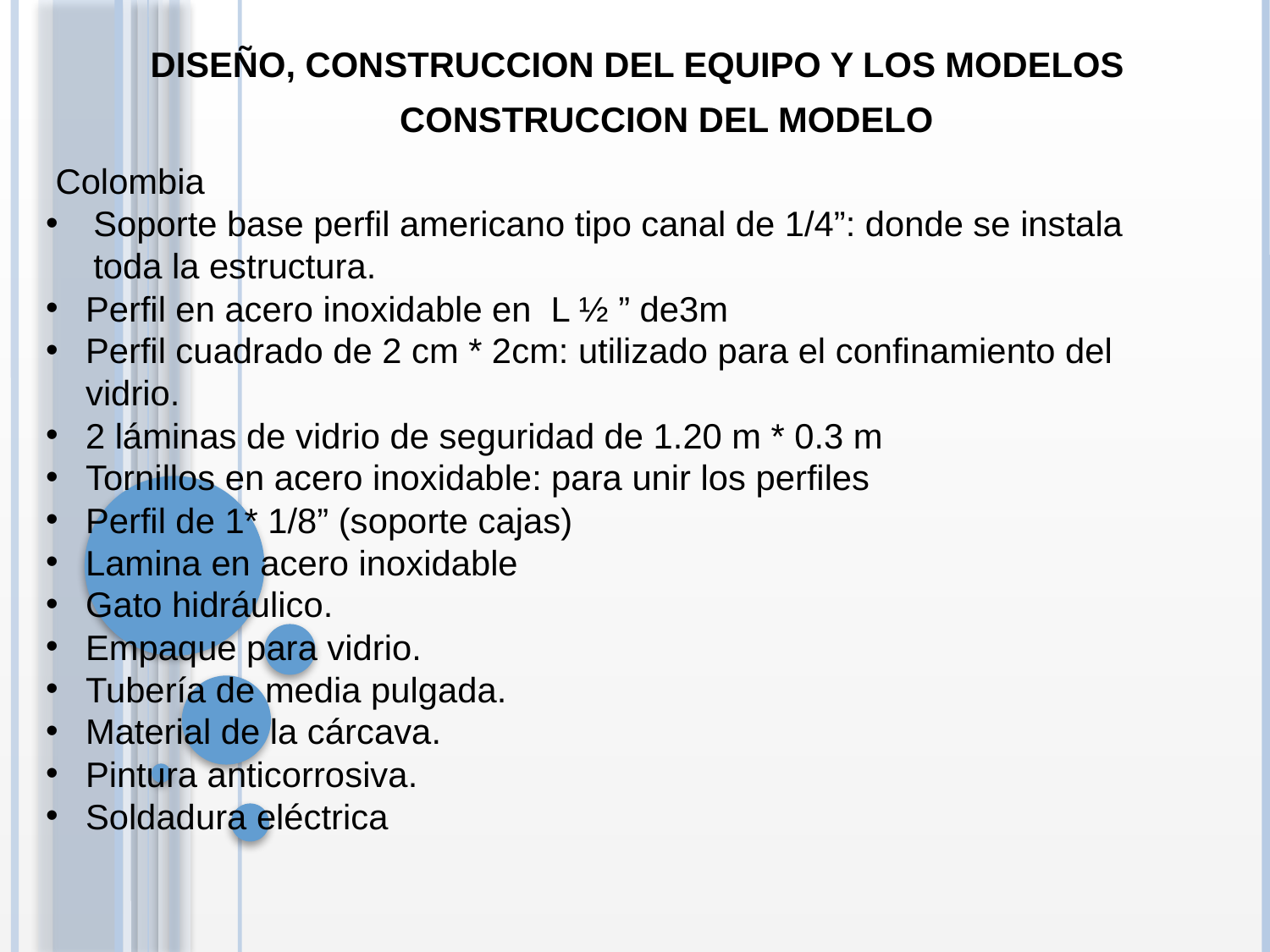

DISEÑO, CONSTRUCCION DEL EQUIPO Y LOS MODELOS

CONSTRUCCION DEL MODELO
 Colombia
Soporte base perfil americano tipo canal de 1/4”: donde se instala toda la estructura.
Perfil en acero inoxidable en  L ½ ” de3m
Perfil cuadrado de 2 cm * 2cm: utilizado para el confinamiento del vidrio.
2 láminas de vidrio de seguridad de 1.20 m * 0.3 m
Tornillos en acero inoxidable: para unir los perfiles
Perfil de 1* 1/8” (soporte cajas)
Lamina en acero inoxidable
Gato hidráulico.
Empaque para vidrio.
Tubería de media pulgada.
Material de la cárcava.
Pintura anticorrosiva.
Soldadura eléctrica